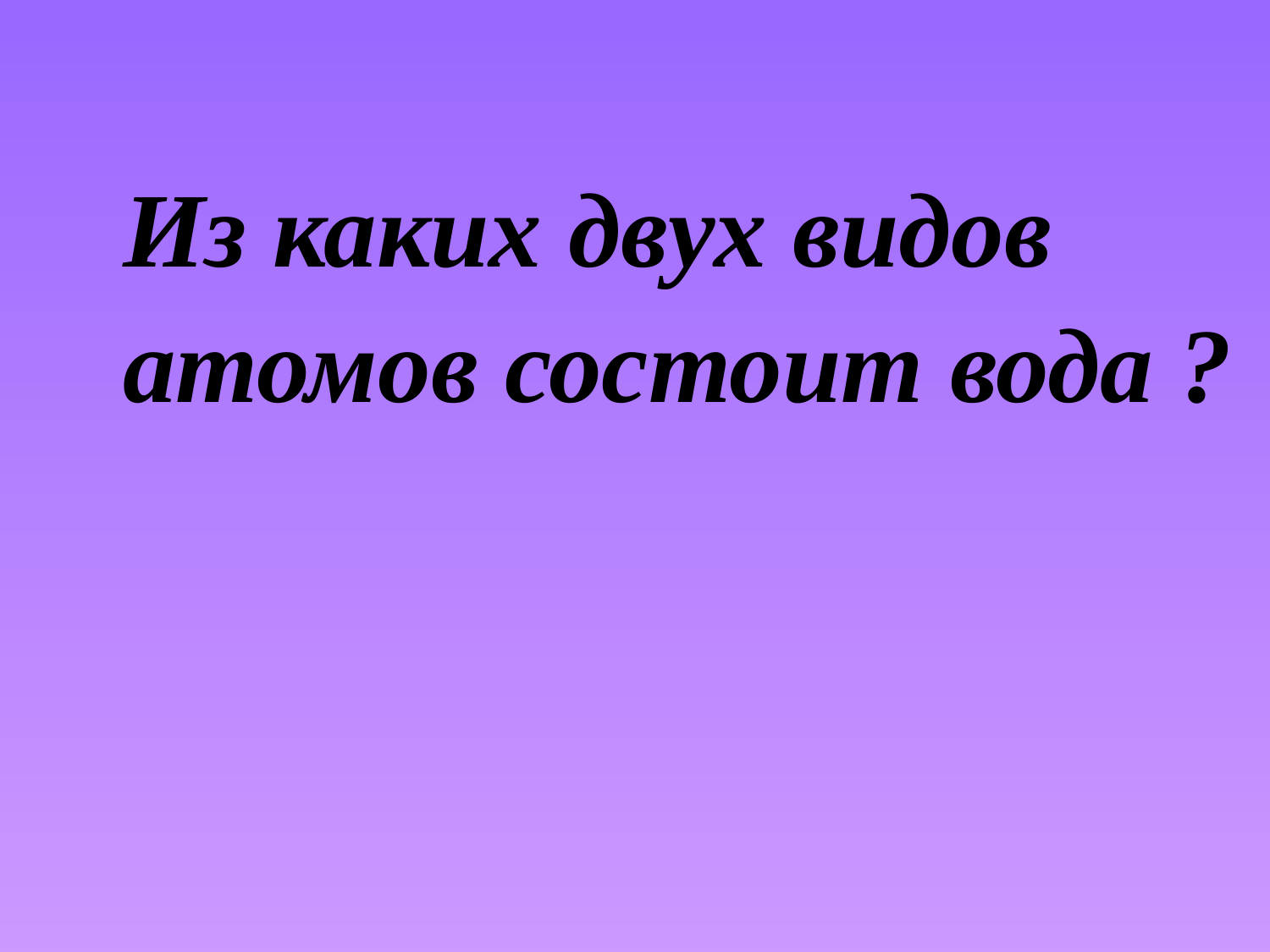

Из каких двух видов
атомов состоит вода ?